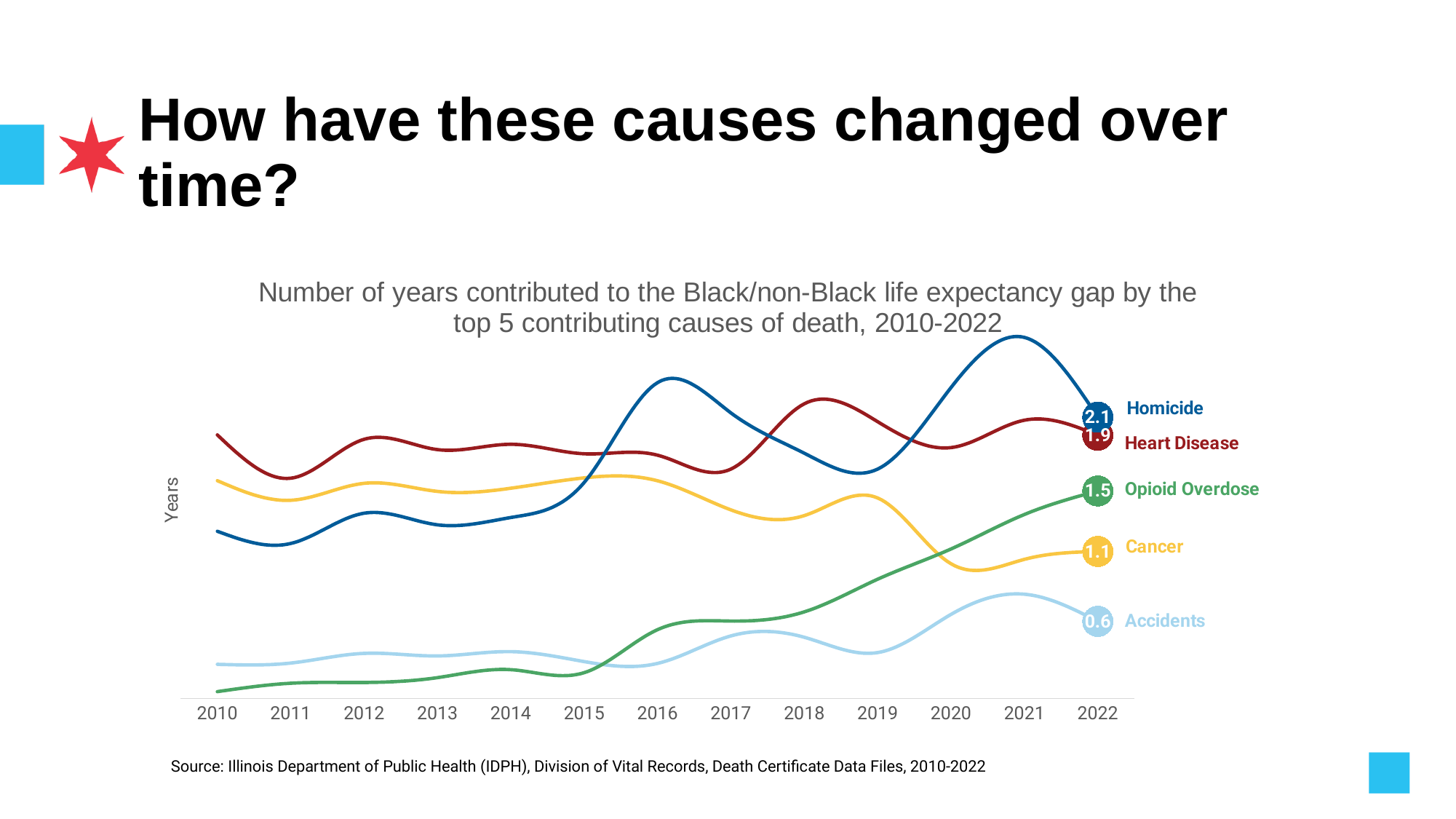

# How have these causes changed over time?

### Chart: Number of years contributed to the Black/non-Black life expectancy gap by the top 5 contributing causes of death, 2010-2022

| Category | C01 Heart disease | ALL CANCER | C15 Homicide | C16 Accidents | C18 Opioid Overdose |
|---|---|---|---|---|---|
| 2022 | 1.931079854 | 1.078094881 | 2.063390621 | 0.565148817 | 1.522154297 |
| 2021 | 2.041286314 | 1.019887755 | 2.648597591 | 0.764086529 | 1.349144326 |
| 2020 | 1.840339709 | 0.987420624 | 2.281137107 | 0.616210133 | 1.096141938 |
| 2019 | 2.03015502 | 1.470299506 | 1.682523764 | 0.335781231 | 0.874209271 |
| 2018 | 2.161809592 | 1.340909274 | 1.798936046 | 0.448072382 | 0.634508291 |
| 2017 | 1.682615115 | 1.382722965 | 2.094628659 | 0.458241622 | 0.567043063 |
| 2016 | 1.784452094 | 1.596583691 | 2.317312703 | 0.256379106 | 0.504200119 |
| 2015 | 1.794836991 | 1.618160953 | 1.584507337 | 0.269650689 | 0.188421523 |
| 2014 | 1.864391712 | 1.541978625 | 1.326873924 | 0.342687248 | 0.210409576 |
| 2013 | 1.825297249 | 1.518672482 | 1.273106725 | 0.311105709 | 0.152008039 |
| 2012 | 1.9012427 | 1.578106613 | 1.358525878 | 0.329959512 | 0.116454183 |
| 2011 | 1.615528722 | 1.45329321 | 1.136331172 | 0.258849761 | 0.110748048 |
| 2010 | 1.933242533 | 1.597428101 | 1.22577876 | 0.249540644 | 0.049161446 |
Source: Illinois Department of Public Health (IDPH), Division of Vital Records, Death Certificate Data Files, 2010-2022